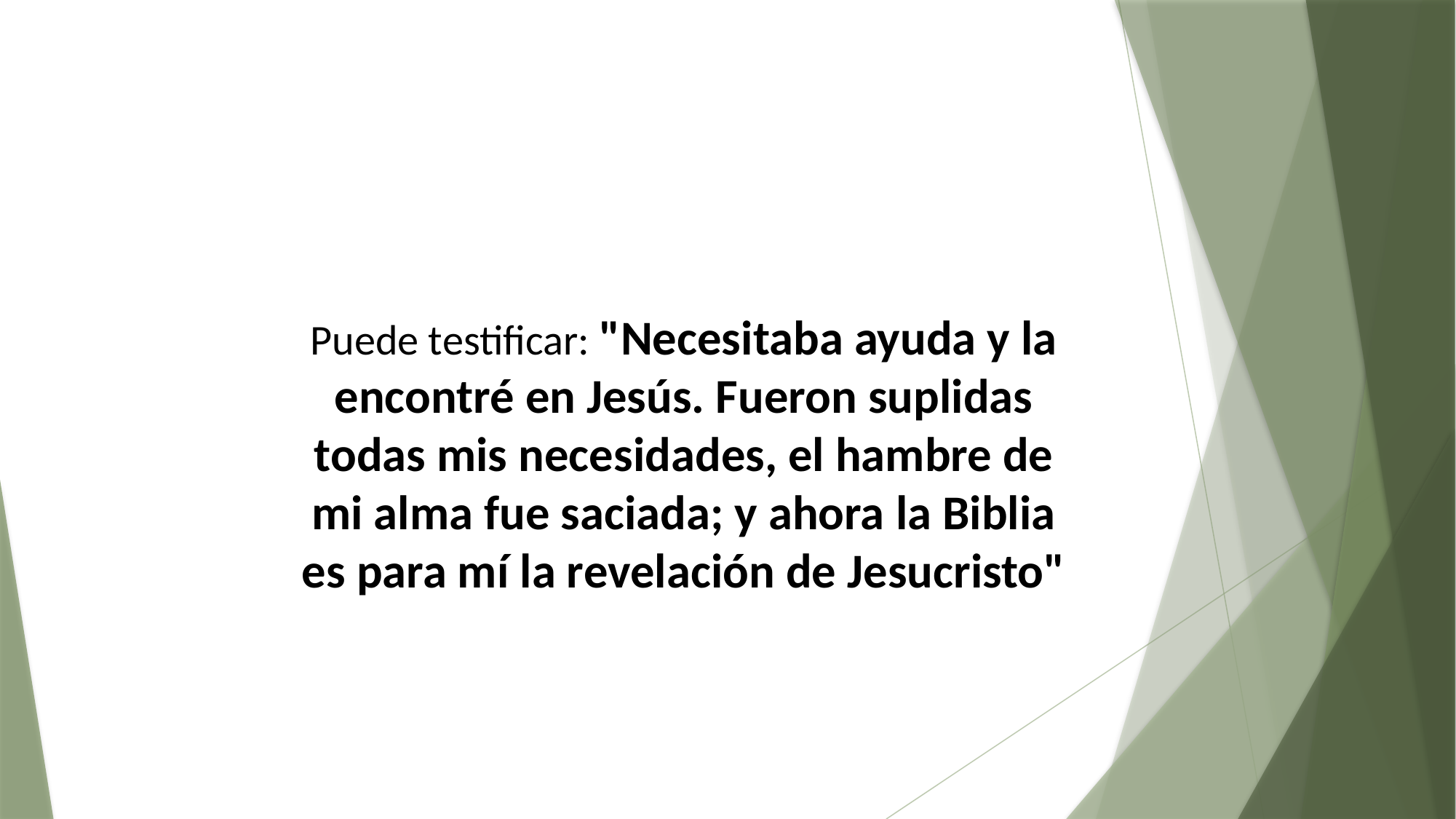

Puede testificar: "Necesitaba ayuda y la encontré en Jesús. Fueron suplidas todas mis necesidades, el hambre de mi alma fue saciada; y ahora la Biblia es para mí la revelación de Jesucristo"